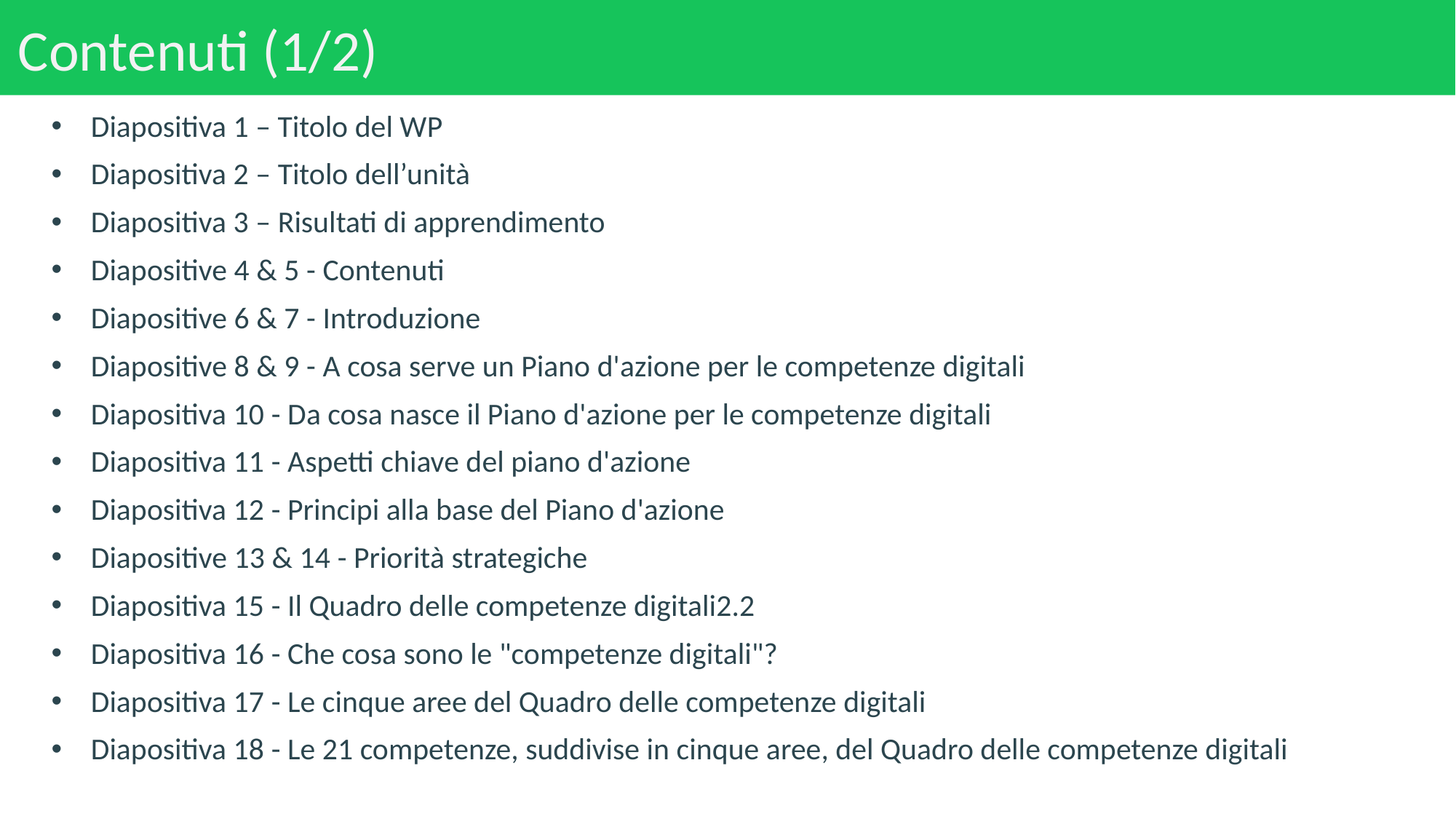

Contenuti (1/2)
Diapositiva 1 – Titolo del WP
Diapositiva 2 – Titolo dell’unità
Diapositiva 3 – Risultati di apprendimento
Diapositive 4 & 5 - Contenuti
Diapositive 6 & 7 - Introduzione
Diapositive 8 & 9 - A cosa serve un Piano d'azione per le competenze digitali
Diapositiva 10 - Da cosa nasce il Piano d'azione per le competenze digitali
Diapositiva 11 - Aspetti chiave del piano d'azione
Diapositiva 12 - Principi alla base del Piano d'azione
Diapositive 13 & 14 - Priorità strategiche
Diapositiva 15 - Il Quadro delle competenze digitali2.2
Diapositiva 16 - Che cosa sono le "competenze digitali"?
Diapositiva 17 - Le cinque aree del Quadro delle competenze digitali
Diapositiva 18 - Le 21 competenze, suddivise in cinque aree, del Quadro delle competenze digitali